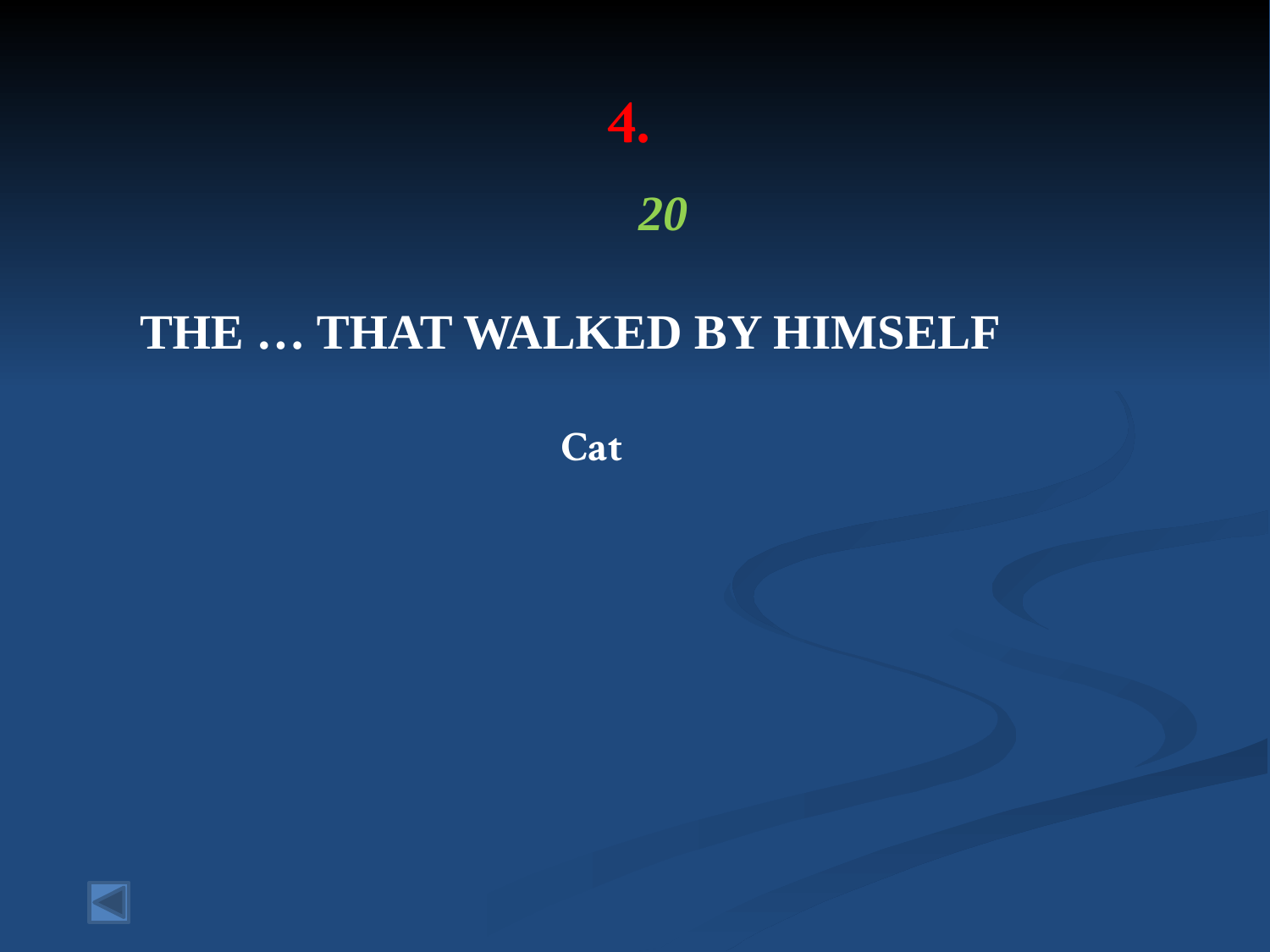

# 4.

20

 THE … THAT WALKED BY HIMSELF

                                                  Cat